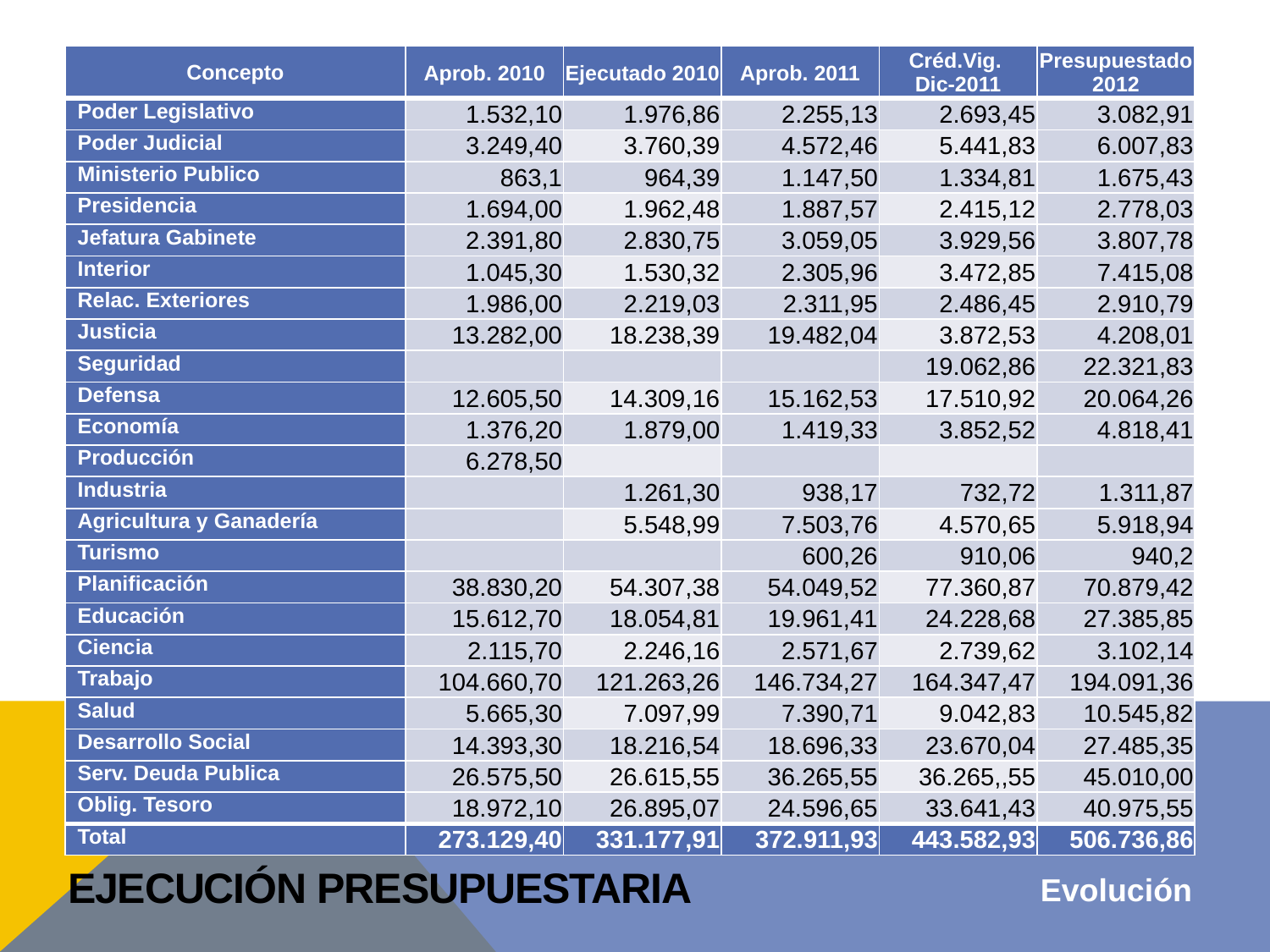

| Concepto | Aprob. 2010 | Ejecutado 2010 | Aprob. 2011 | Créd.Vig. Dic-2011 | Presupuestado 2012 |
| --- | --- | --- | --- | --- | --- |
| Poder Legislativo | 1.532,10 | 1.976,86 | 2.255,13 | 2.693,45 | 3.082,91 |
| Poder Judicial | 3.249,40 | 3.760,39 | 4.572,46 | 5.441,83 | 6.007,83 |
| Ministerio Publico | 863,1 | 964,39 | 1.147,50 | 1.334,81 | 1.675,43 |
| Presidencia | 1.694,00 | 1.962,48 | 1.887,57 | 2.415,12 | 2.778,03 |
| Jefatura Gabinete | 2.391,80 | 2.830,75 | 3.059,05 | 3.929,56 | 3.807,78 |
| Interior | 1.045,30 | 1.530,32 | 2.305,96 | 3.472,85 | 7.415,08 |
| Relac. Exteriores | 1.986,00 | 2.219,03 | 2.311,95 | 2.486,45 | 2.910,79 |
| Justicia | 13.282,00 | 18.238,39 | 19.482,04 | 3.872,53 | 4.208,01 |
| Seguridad |  |  |  | 19.062,86 | 22.321,83 |
| Defensa | 12.605,50 | 14.309,16 | 15.162,53 | 17.510,92 | 20.064,26 |
| Economía | 1.376,20 | 1.879,00 | 1.419,33 | 3.852,52 | 4.818,41 |
| Producción | 6.278,50 |  |  |  |  |
| Industria |  | 1.261,30 | 938,17 | 732,72 | 1.311,87 |
| Agricultura y Ganadería |  | 5.548,99 | 7.503,76 | 4.570,65 | 5.918,94 |
| Turismo |  |  | 600,26 | 910,06 | 940,2 |
| Planificación | 38.830,20 | 54.307,38 | 54.049,52 | 77.360,87 | 70.879,42 |
| Educación | 15.612,70 | 18.054,81 | 19.961,41 | 24.228,68 | 27.385,85 |
| Ciencia | 2.115,70 | 2.246,16 | 2.571,67 | 2.739,62 | 3.102,14 |
| Trabajo | 104.660,70 | 121.263,26 | 146.734,27 | 164.347,47 | 194.091,36 |
| Salud | 5.665,30 | 7.097,99 | 7.390,71 | 9.042,83 | 10.545,82 |
| Desarrollo Social | 14.393,30 | 18.216,54 | 18.696,33 | 23.670,04 | 27.485,35 |
| Serv. Deuda Publica | 26.575,50 | 26.615,55 | 36.265,55 | 36.265,,55 | 45.010,00 |
| Oblig. Tesoro | 18.972,10 | 26.895,07 | 24.596,65 | 33.641,43 | 40.975,55 |
| Total | 273.129,40 | 331.177,91 | 372.911,93 | 443.582,93 | 506.736,86 |
Evolución
# Ejecución Presupuestaria